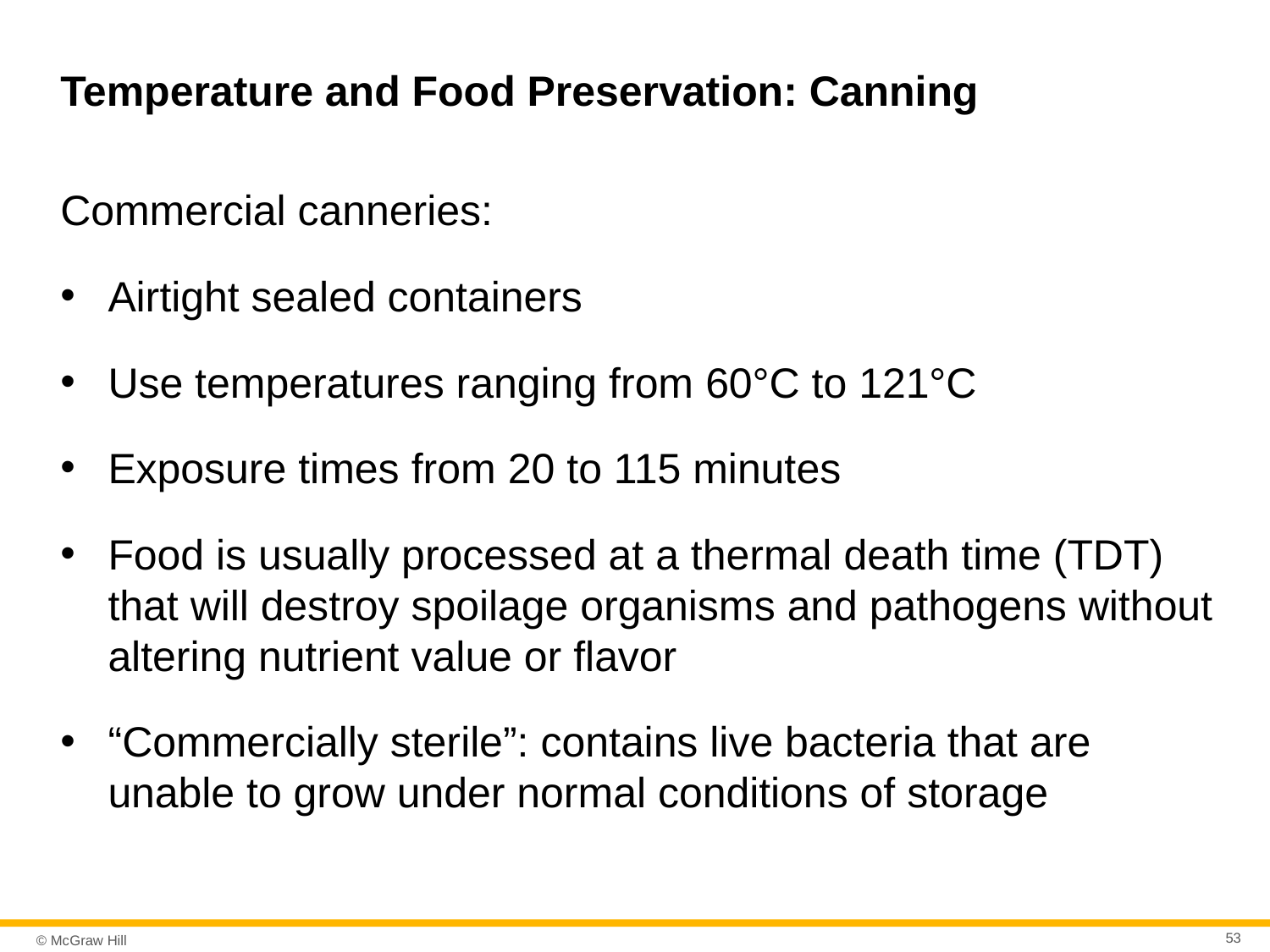

# Temperature and Food Preservation: Canning
Commercial canneries:
Airtight sealed containers
Use temperatures ranging from 60°C to 121°C
Exposure times from 20 to 115 minutes
Food is usually processed at a thermal death time (TDT) that will destroy spoilage organisms and pathogens without altering nutrient value or flavor
“Commercially sterile”: contains live bacteria that are unable to grow under normal conditions of storage